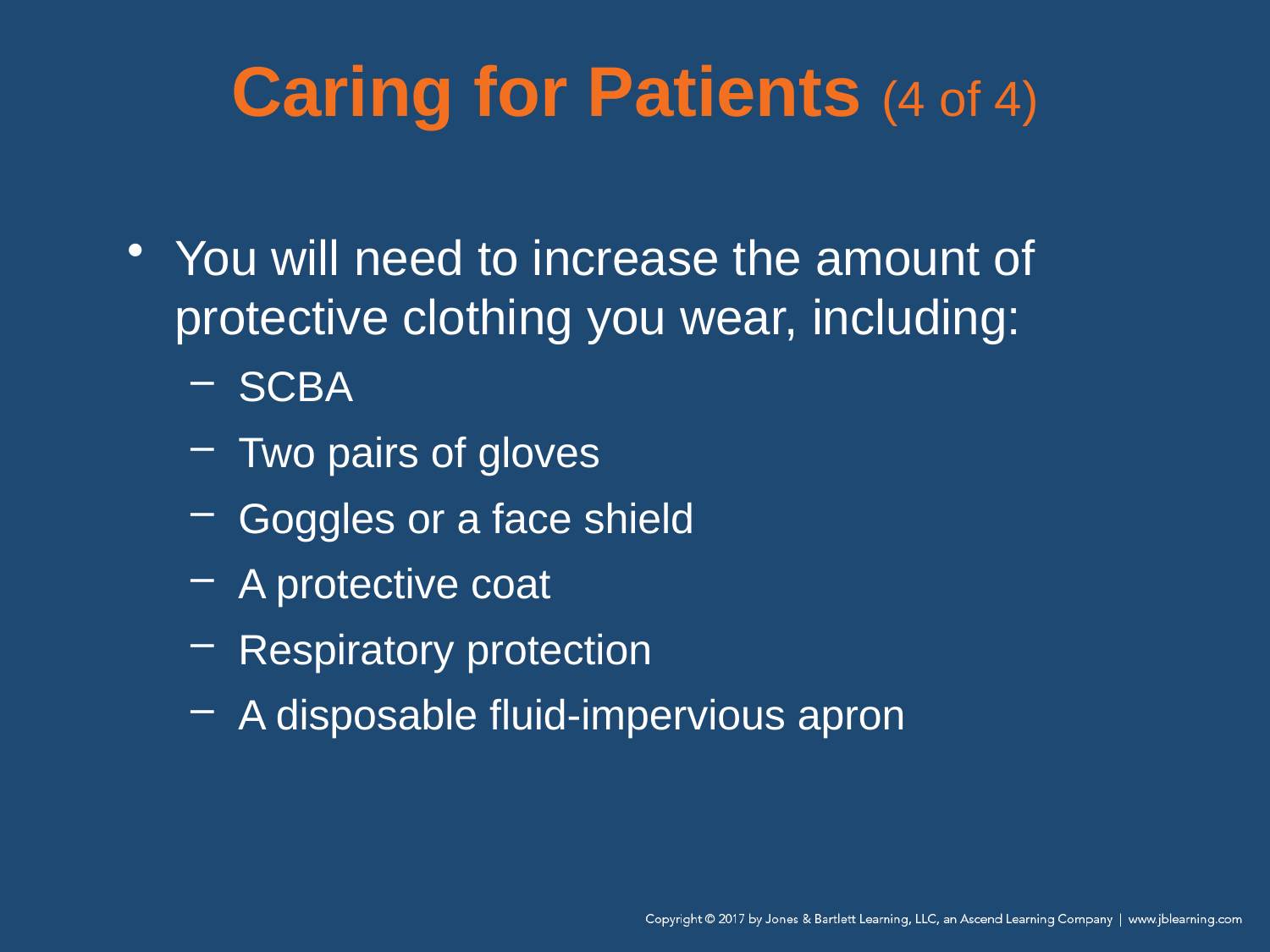

# Caring for Patients (4 of 4)
You will need to increase the amount of protective clothing you wear, including:
SCBA
Two pairs of gloves
Goggles or a face shield
A protective coat
Respiratory protection
A disposable fluid-impervious apron